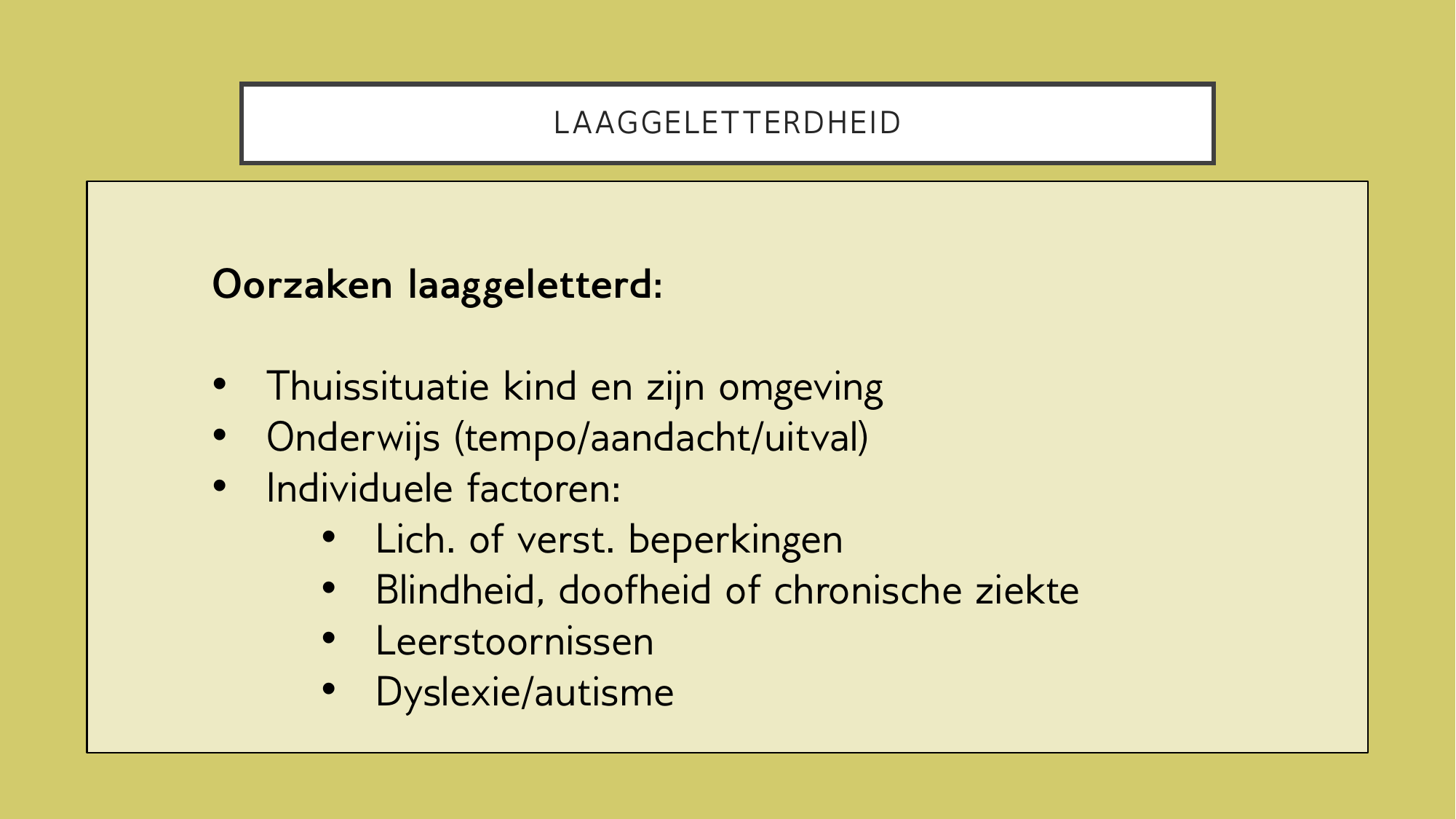

# LAAGGELETTERDHEID

Oorzaken laaggeletterd:

Thuissituatie kind en zijn omgeving
Onderwijs (tempo/aandacht/uitval)
Individuele factoren:
Lich. of verst. beperkingen
Blindheid, doofheid of chronische ziekte
Leerstoornissen
Dyslexie/autisme